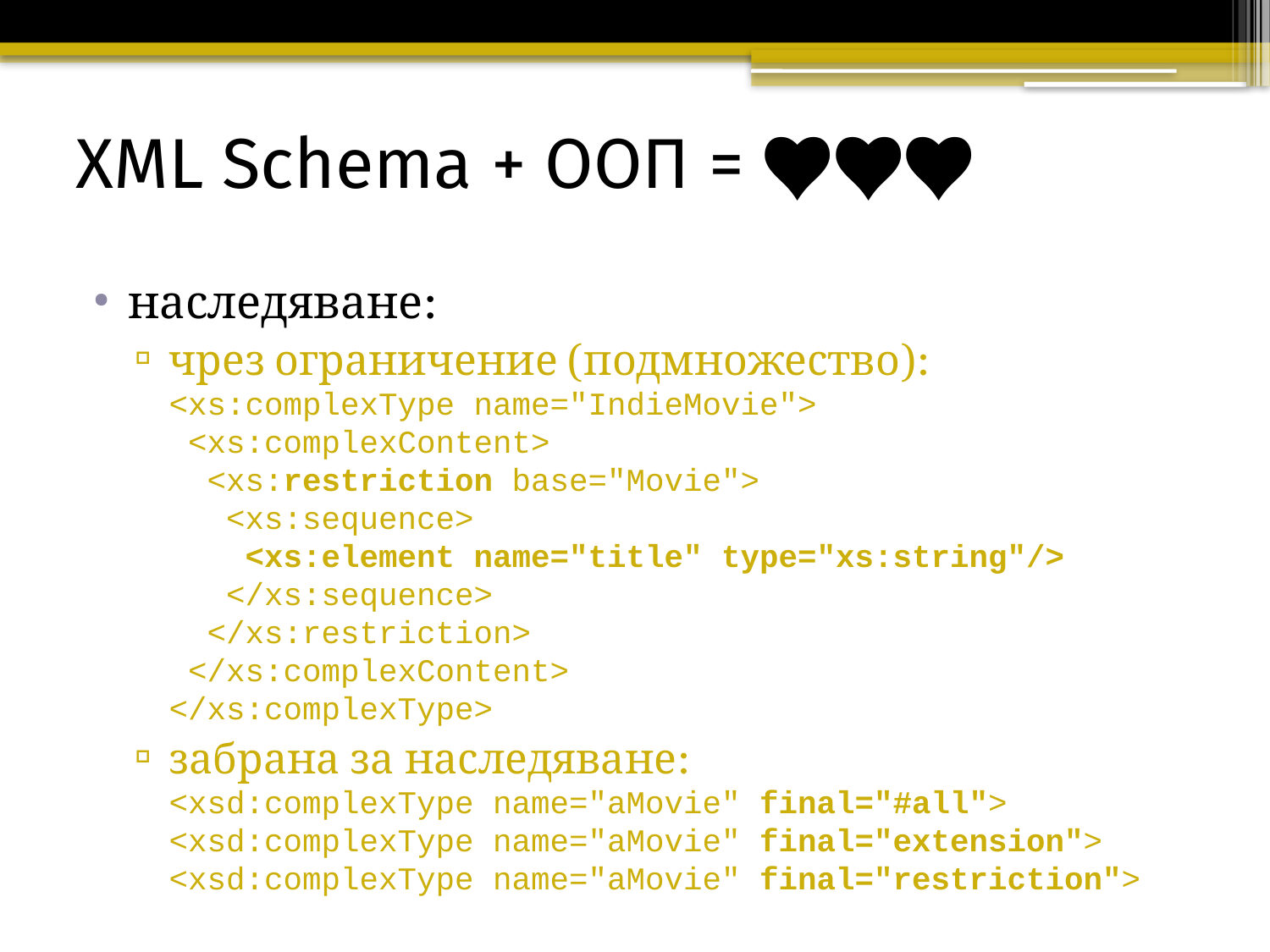

# XML Schema + ООП = ♥♥♥
наследяване:
чрез ограничение (подмножество):
<xs:complexType name="IndieMovie">
 <xs:complexContent>
  <xs:restriction base="Movie">
   <xs:sequence>
    <xs:element name="title" type="xs:string"/>
   </xs:sequence>
  </xs:restriction>
 </xs:complexContent>
</xs:complexType>
забрана за наследяване:
<xsd:complexType name="aMovie" final="#all"> <xsd:complexType name="aMovie" final="extension">
<xsd:complexType name="aMovie" final="restriction">